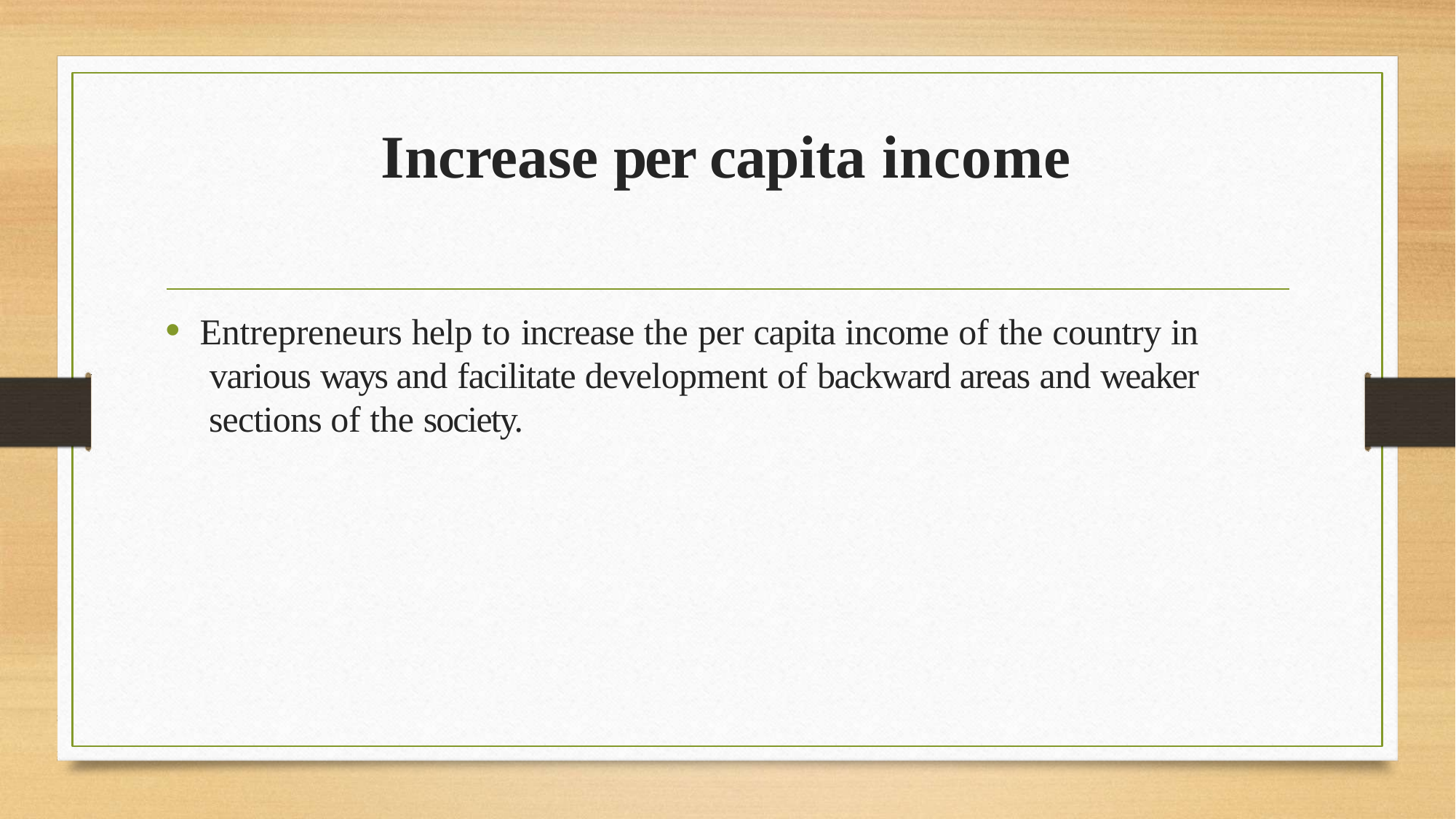

# Increase per capita income
Entrepreneurs help to increase the per capita income of the country in  various ways and facilitate development of backward areas and weaker  sections of the society.